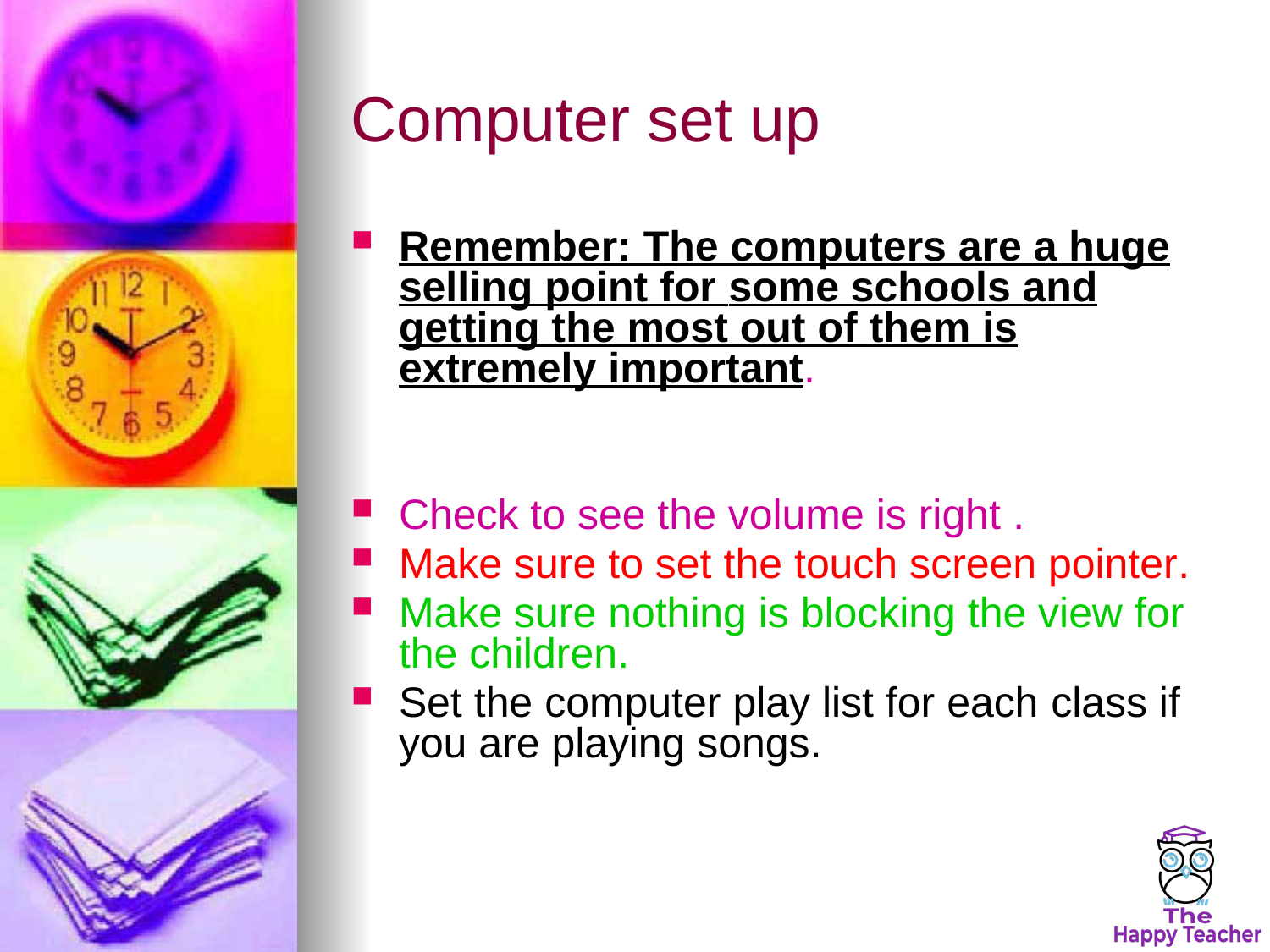

# Computer set up
Remember: The computers are a huge selling point for some schools and getting the most out of them is extremely important.

Check to see the volume is right .
Make sure to set the touch screen pointer.
Make sure nothing is blocking the view for the children.
Set the computer play list for each class if you are playing songs.